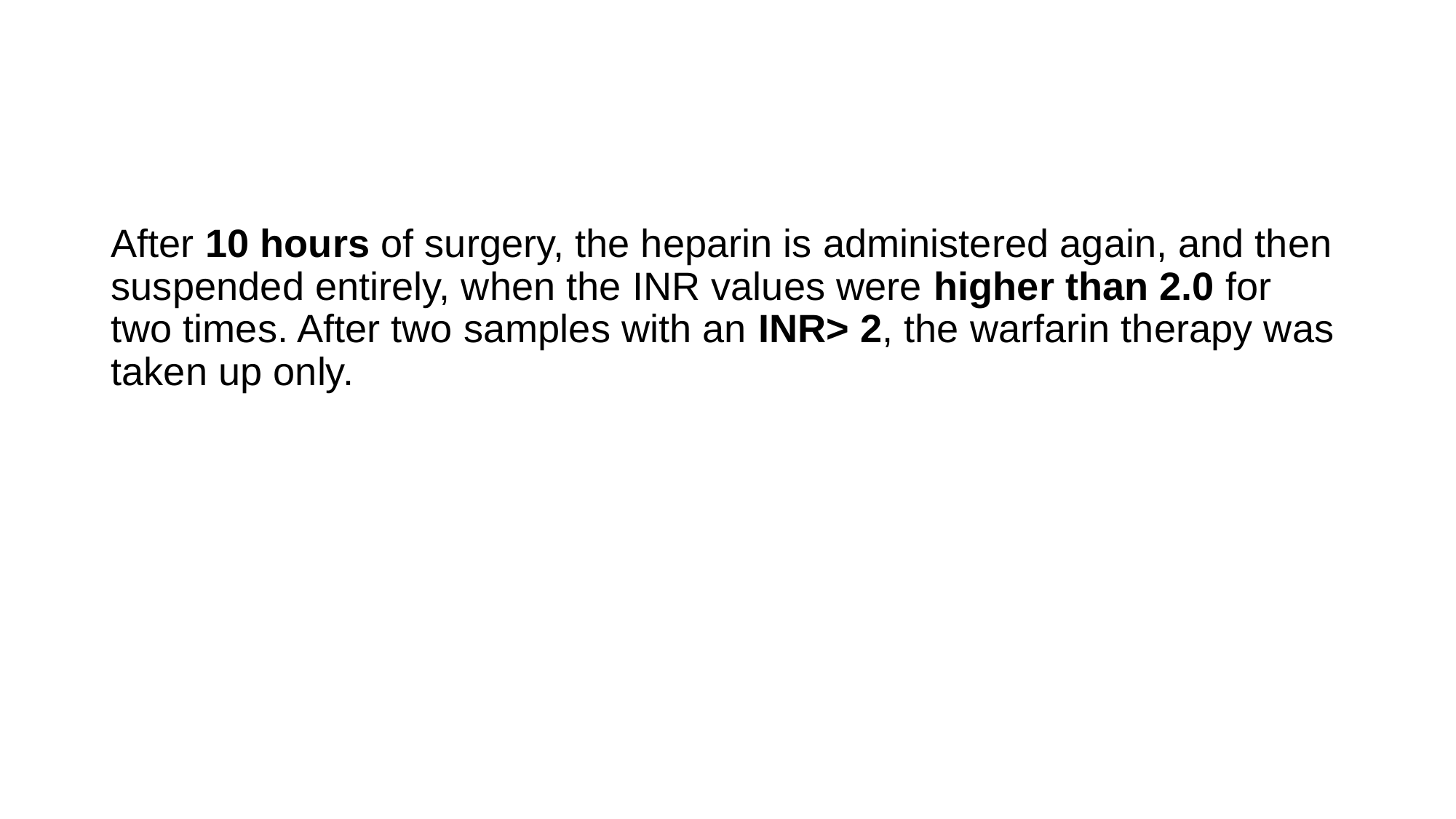

#
After 10 hours of surgery, the heparin is administered again, and then suspended entirely, when the INR values were higher than 2.0 for two times. After two samples with an INR> 2, the warfarin therapy was taken up only.